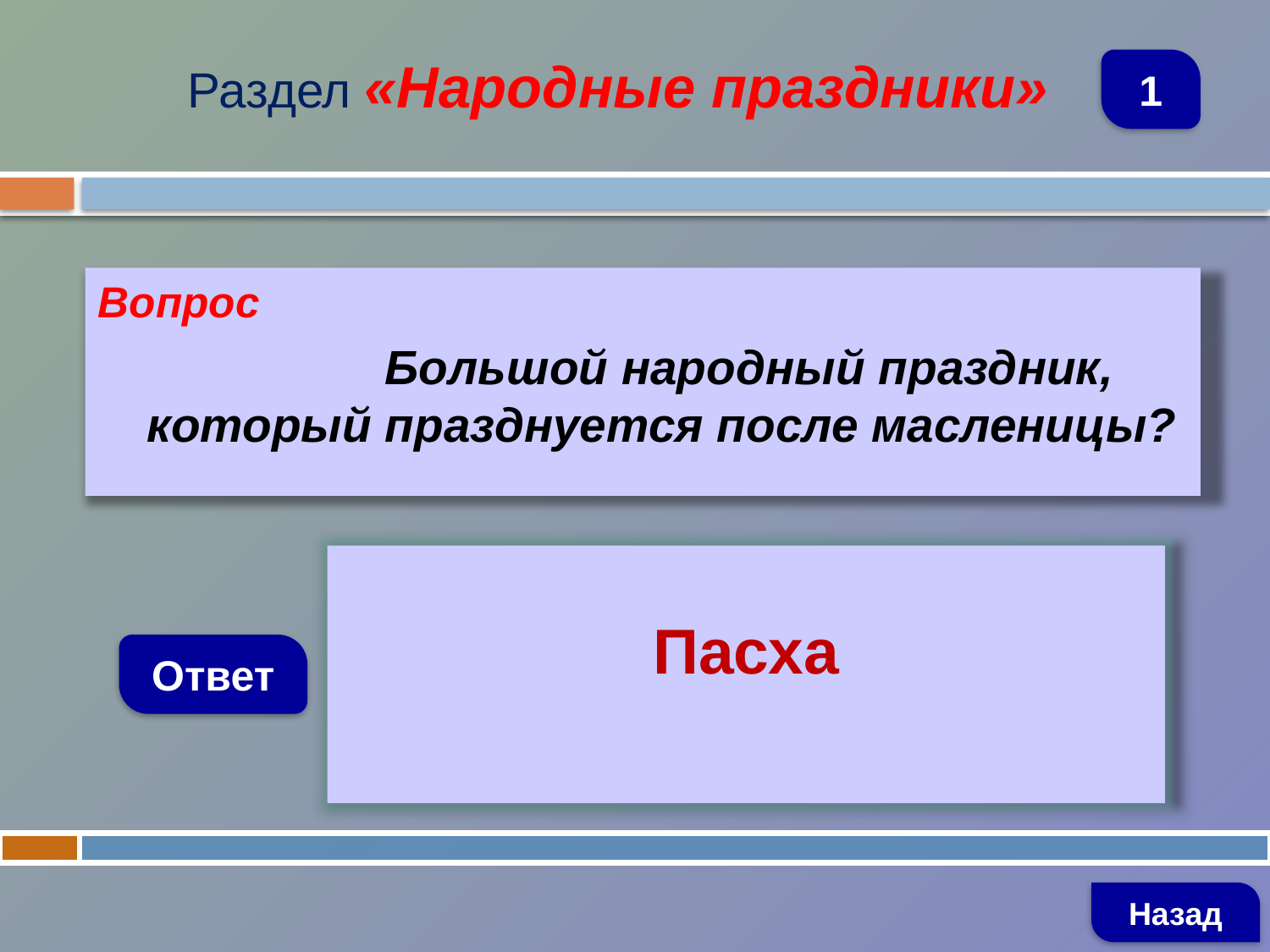

Раздел «Народные праздники»
1
Вопрос
                Большой народный праздник, который празднуется после масленицы?

Пасха

Ответ

Назад